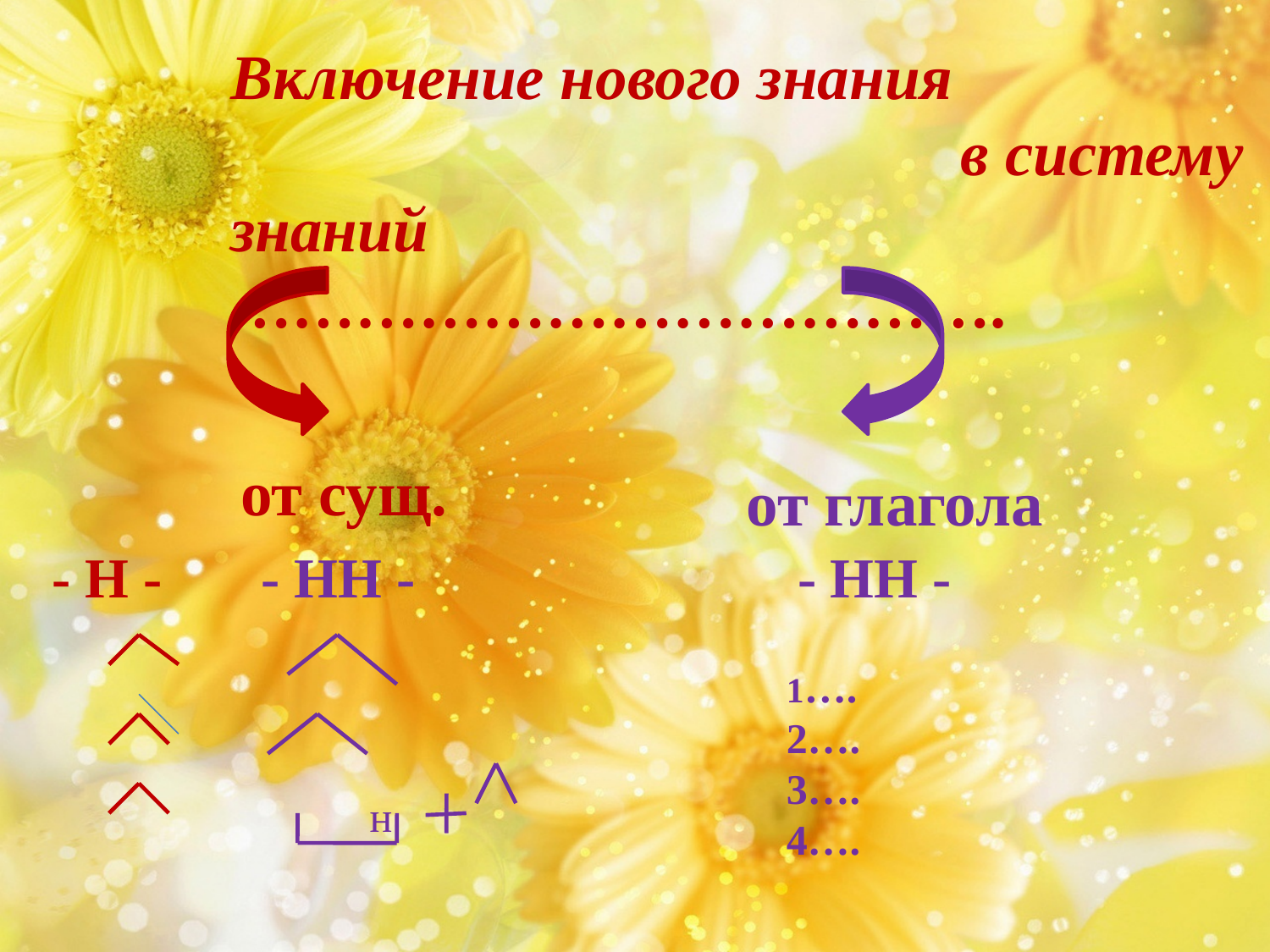

Включение нового знания                                                                  в систему знаний      ……………………………….

от сущ.
от глагола
- Н -       - НН -                           - НН -
1….
2….
3….
4….
н